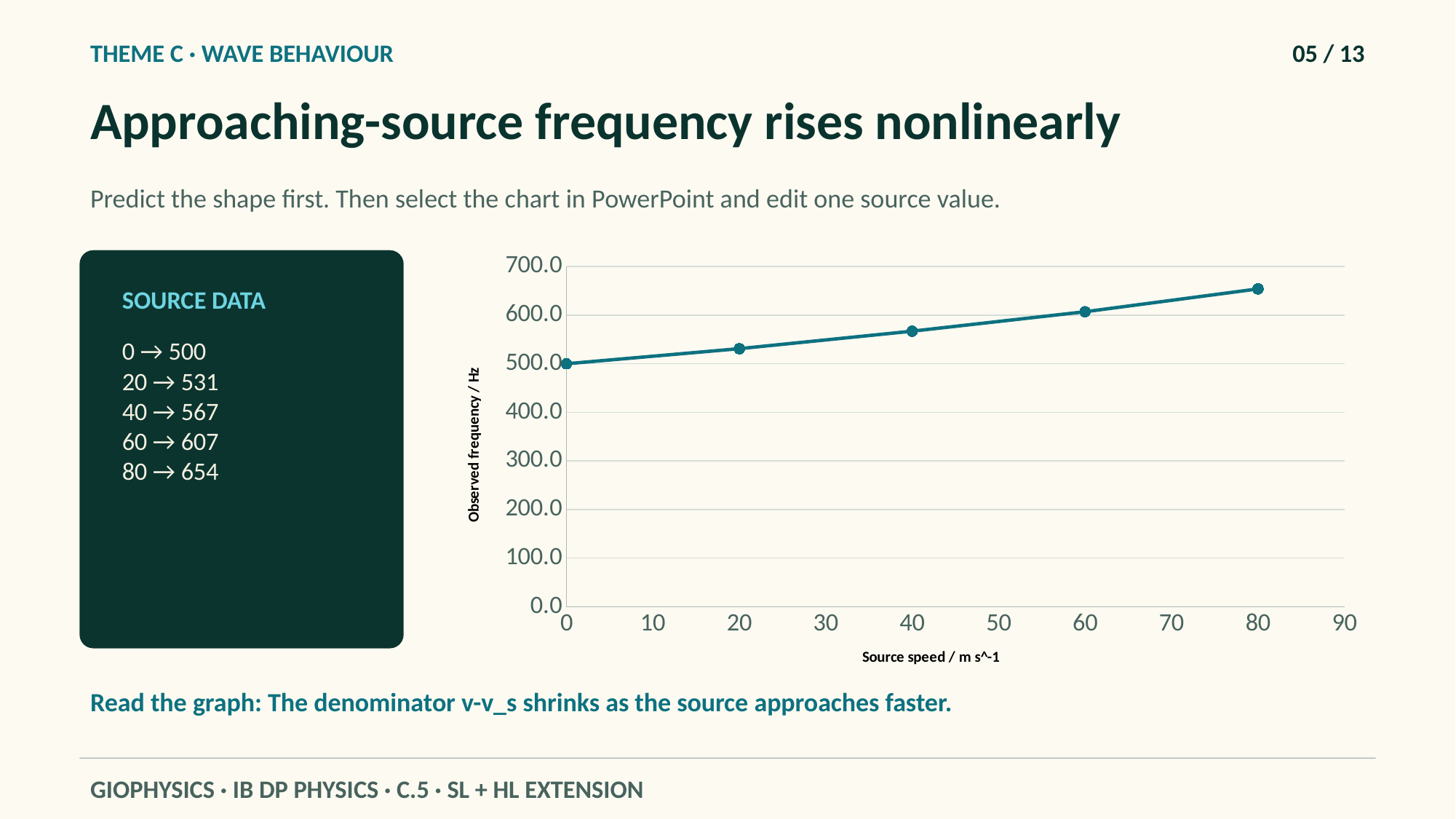

THEME C · WAVE BEHAVIOUR
05 / 13
Approaching-source frequency rises nonlinearly
Predict the shape first. Then select the chart in PowerPoint and edit one source value.

### Chart

| Category |  |
|---|---|
SOURCE DATA
0 → 500
20 → 531
40 → 567
60 → 607
80 → 654
Read the graph: The denominator v-v_s shrinks as the source approaches faster.

GIOPHYSICS · IB DP PHYSICS · C.5 · SL + HL EXTENSION